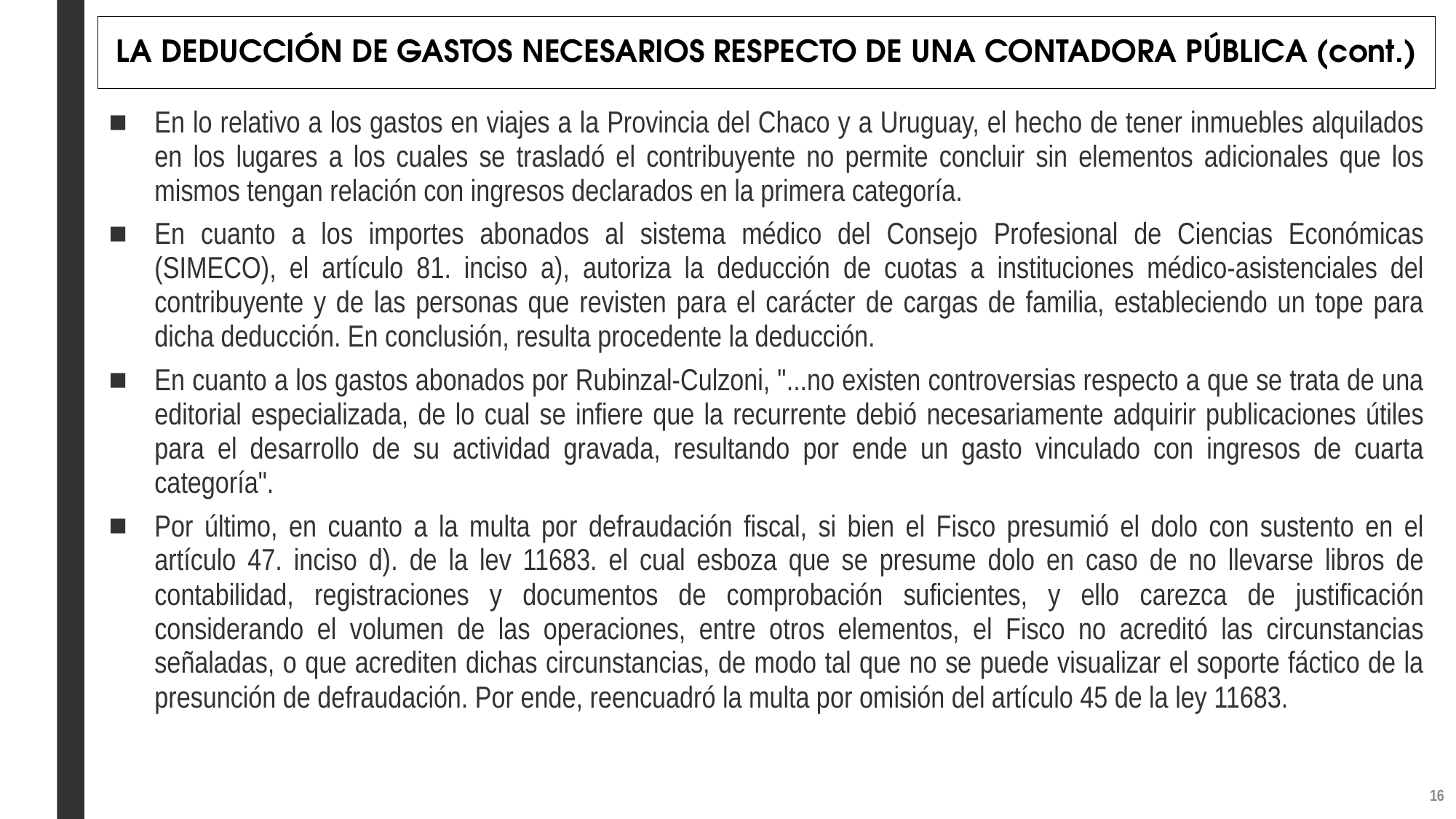

# LA DEDUCCIÓN DE GASTOS NECESARIOS RESPECTO DE UNA CONTADORA PÚBLICA (cont.)
En lo relativo a los gastos en viajes a la Provincia del Chaco y a Uruguay, el hecho de tener inmuebles alquilados en los lugares a los cuales se trasladó el contribuyente no permite concluir sin elementos adicionales que los mismos tengan relación con ingresos declarados en la primera categoría.
En cuanto a los importes abonados al sistema médico del Consejo Profesional de Ciencias Económicas (SIMECO), el artículo 81. inciso a), autoriza la deducción de cuotas a instituciones médico-asistenciales del contribuyente y de las personas que revisten para el carácter de cargas de familia, estableciendo un tope para dicha deducción. En conclusión, resulta procedente la deducción.
En cuanto a los gastos abonados por Rubinzal-Culzoni, "...no existen controversias respecto a que se trata de una editorial especializada, de lo cual se infiere que la recurrente debió necesariamente adquirir publicaciones útiles para el desarrollo de su actividad gravada, resultando por ende un gasto vinculado con ingresos de cuarta categoría".
Por último, en cuanto a la multa por defraudación fiscal, si bien el Fisco presumió el dolo con sustento en el artículo 47. inciso d). de la lev 11683. el cual esboza que se presume dolo en caso de no llevarse libros de contabilidad, registraciones y documentos de comprobación suficientes, y ello carezca de justificación considerando el volumen de las operaciones, entre otros elementos, el Fisco no acreditó las circunstancias señaladas, o que acrediten dichas circunstancias, de modo tal que no se puede visualizar el soporte fáctico de la presunción de defraudación. Por ende, reencuadró la multa por omisión del artículo 45 de la ley 11683.
16